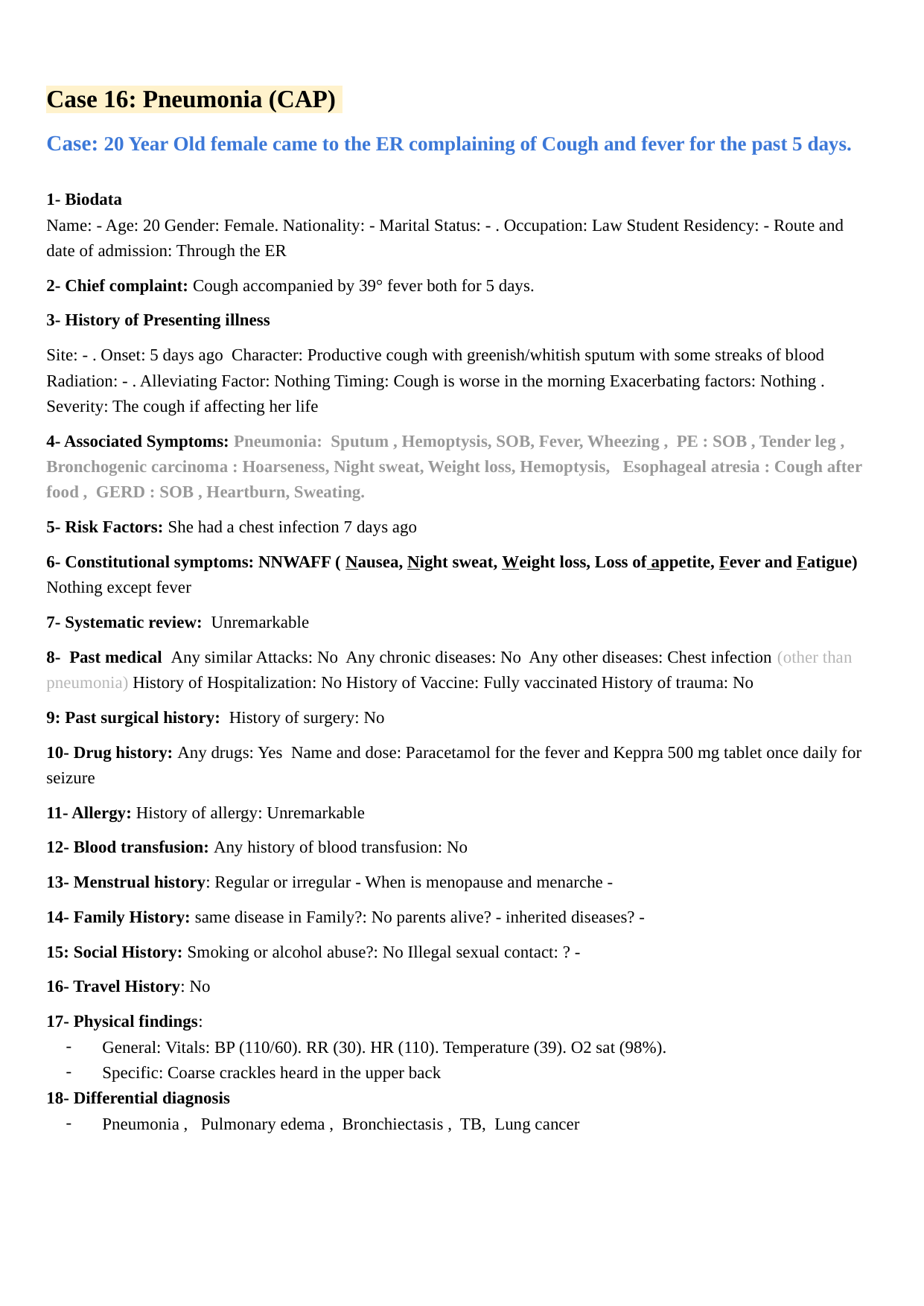

Case 16: Pneumonia (CAP)

Case: 20 Year Old female came to the ER complaining of Cough and fever for the past 5 days.

1- Biodata
Name: - Age: 20 Gender: Female. Nationality: - Marital Status: - . Occupation: Law Student Residency: - Route and date of admission: Through the ER

2- Chief complaint: Cough accompanied by 39° fever both for 5 days.

3- History of Presenting illness

Site: - . Onset: 5 days ago  Character: Productive cough with greenish/whitish sputum with some streaks of blood  Radiation: - . Alleviating Factor: Nothing Timing: Cough is worse in the morning Exacerbating factors: Nothing .
Severity: The cough if affecting her life

4- Associated Symptoms: Pneumonia:  Sputum , Hemoptysis, SOB, Fever, Wheezing ,  PE : SOB , Tender leg ,
Bronchogenic carcinoma : Hoarseness, Night sweat, Weight loss, Hemoptysis,   Esophageal atresia : Cough after food ,  GERD : SOB , Heartburn, Sweating.

5- Risk Factors: She had a chest infection 7 days ago

6- Constitutional symptoms: NNWAFF ( Nausea, Night sweat, Weight loss, Loss of appetite, Fever and Fatigue)
Nothing except fever

7- Systematic review:  Unremarkable

8-  Past medical  Any similar Attacks: No  Any chronic diseases: No  Any other diseases: Chest infection (other than pneumonia) History of Hospitalization: No History of Vaccine: Fully vaccinated History of trauma: No

9: Past surgical history:  History of surgery: No

10- Drug history: Any drugs: Yes  Name and dose: Paracetamol for the fever and Keppra 500 mg tablet once daily for seizure

11- Allergy: History of allergy: Unremarkable

12- Blood transfusion: Any history of blood transfusion: No

13- Menstrual history: Regular or irregular - When is menopause and menarche -

14- Family History: same disease in Family?: No parents alive? - inherited diseases? -

15: Social History: Smoking or alcohol abuse?: No Illegal sexual contact: ? -

16- Travel History: No

17- Physical findings:
General: Vitals: BP (110/60). RR (30). HR (110). Temperature (39). O2 sat (98%).
Specific: Coarse crackles heard in the upper back
18- Differential diagnosis
Pneumonia ,   Pulmonary edema ,  Bronchiectasis ,  TB,  Lung cancer